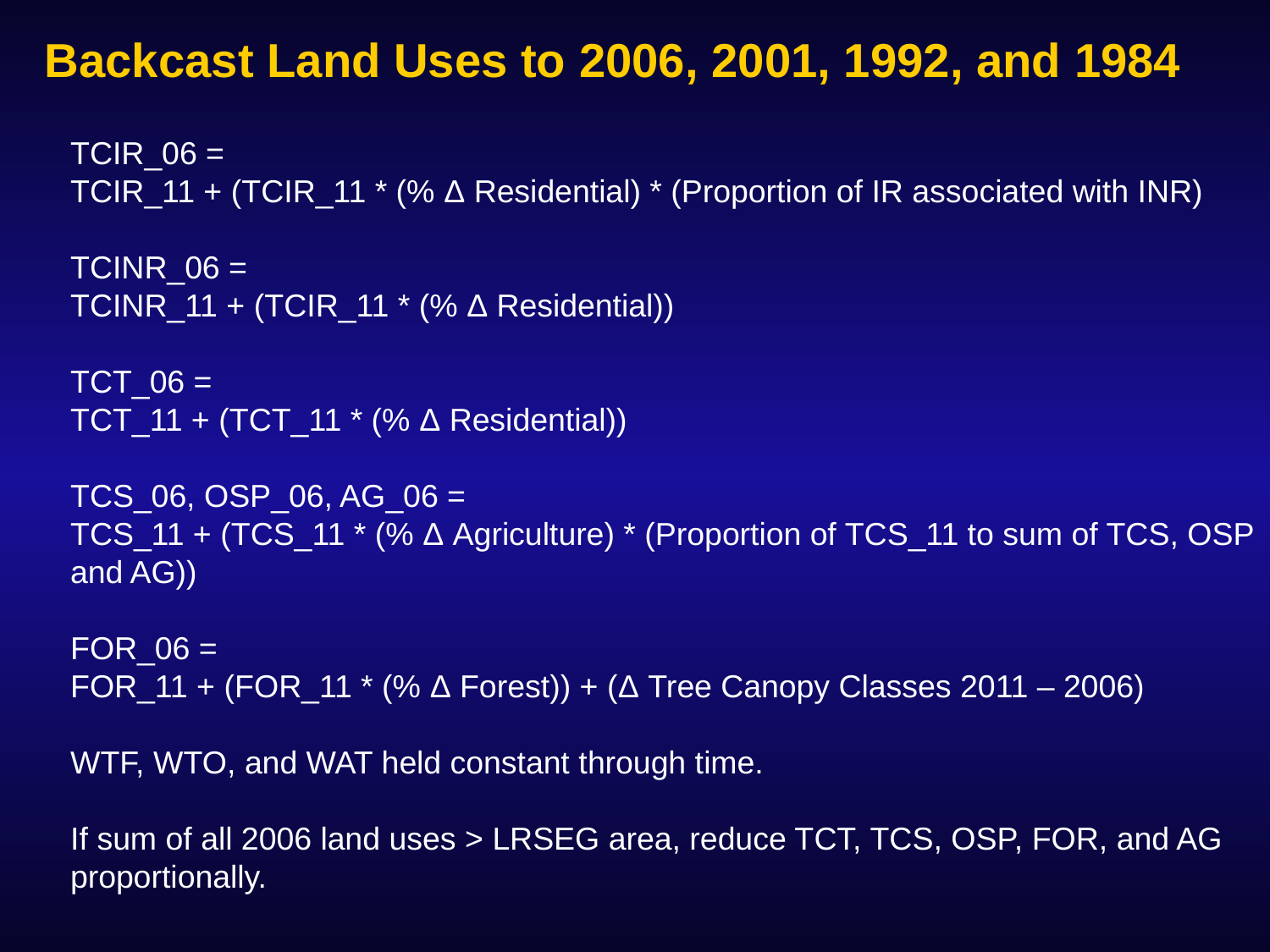

# Backcast Land Uses to 2006, 2001, 1992, and 1984
TCIR_06 =
TCIR_11 + (TCIR_11 * (% Δ Residential) * (Proportion of IR associated with INR)

TCINR_06 =
TCINR_11 + (TCIR_11 * (% Δ Residential))

TCT_06 =
TCT_11 + (TCT_11 * (% Δ Residential))

TCS_06, OSP_06, AG_06 =
TCS_11 + (TCS_11 * (% Δ Agriculture) * (Proportion of TCS_11 to sum of TCS, OSP and AG))

FOR_06 =
FOR_11 + (FOR_11 * (% Δ Forest)) + (Δ Tree Canopy Classes 2011 – 2006)

WTF, WTO, and WAT held constant through time.

If sum of all 2006 land uses > LRSEG area, reduce TCT, TCS, OSP, FOR, and AG proportionally.